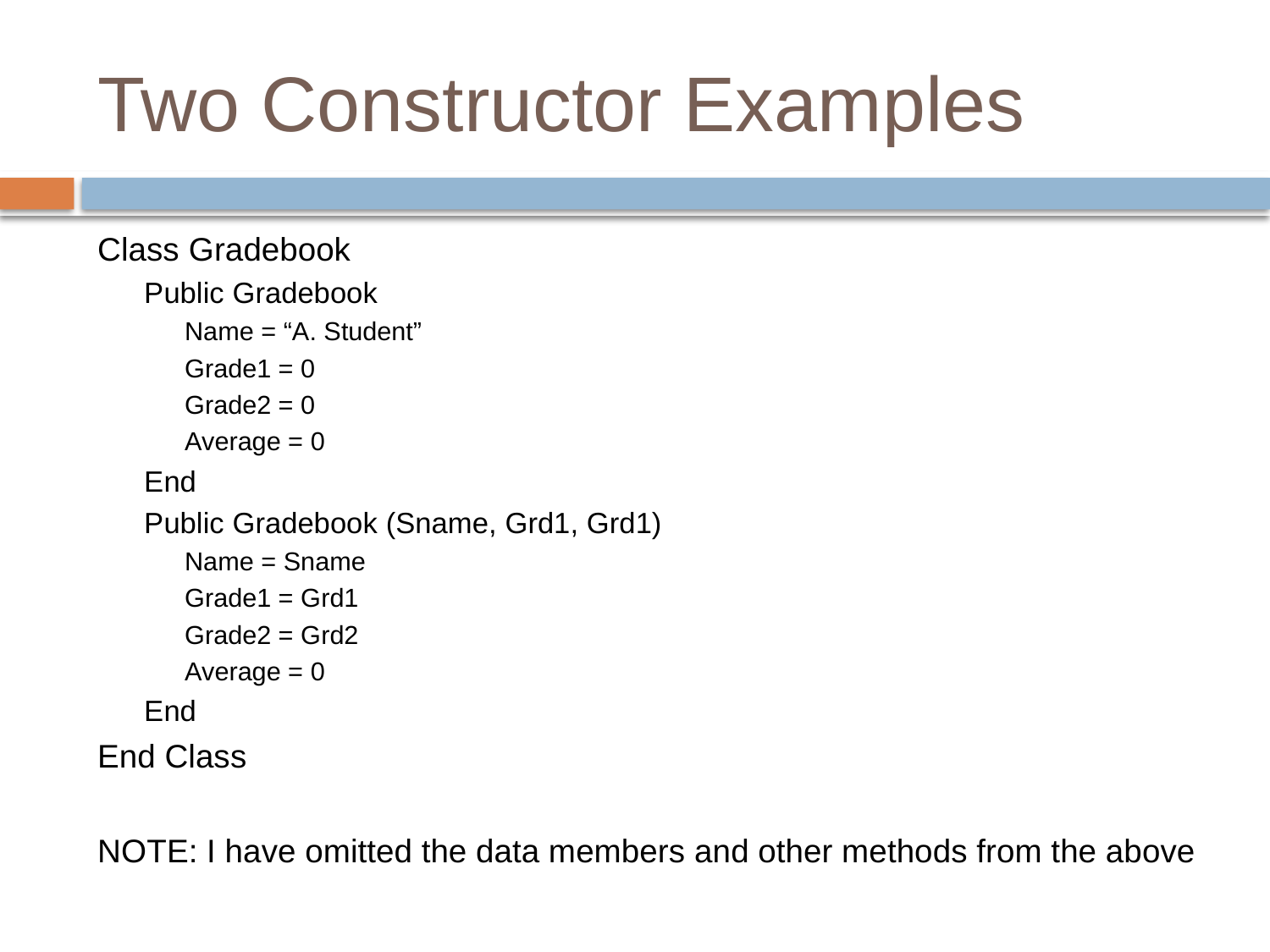

# Two Constructor Examples
Class Gradebook
Public Gradebook
Name = “A. Student”
Grade1 = 0
Grade2 = 0
Average = 0
End
Public Gradebook (Sname, Grd1, Grd1)
Name = Sname
Grade1 = Grd1
Grade2 = Grd2
Average = 0
End
End Class

NOTE: I have omitted the data members and other methods from the above